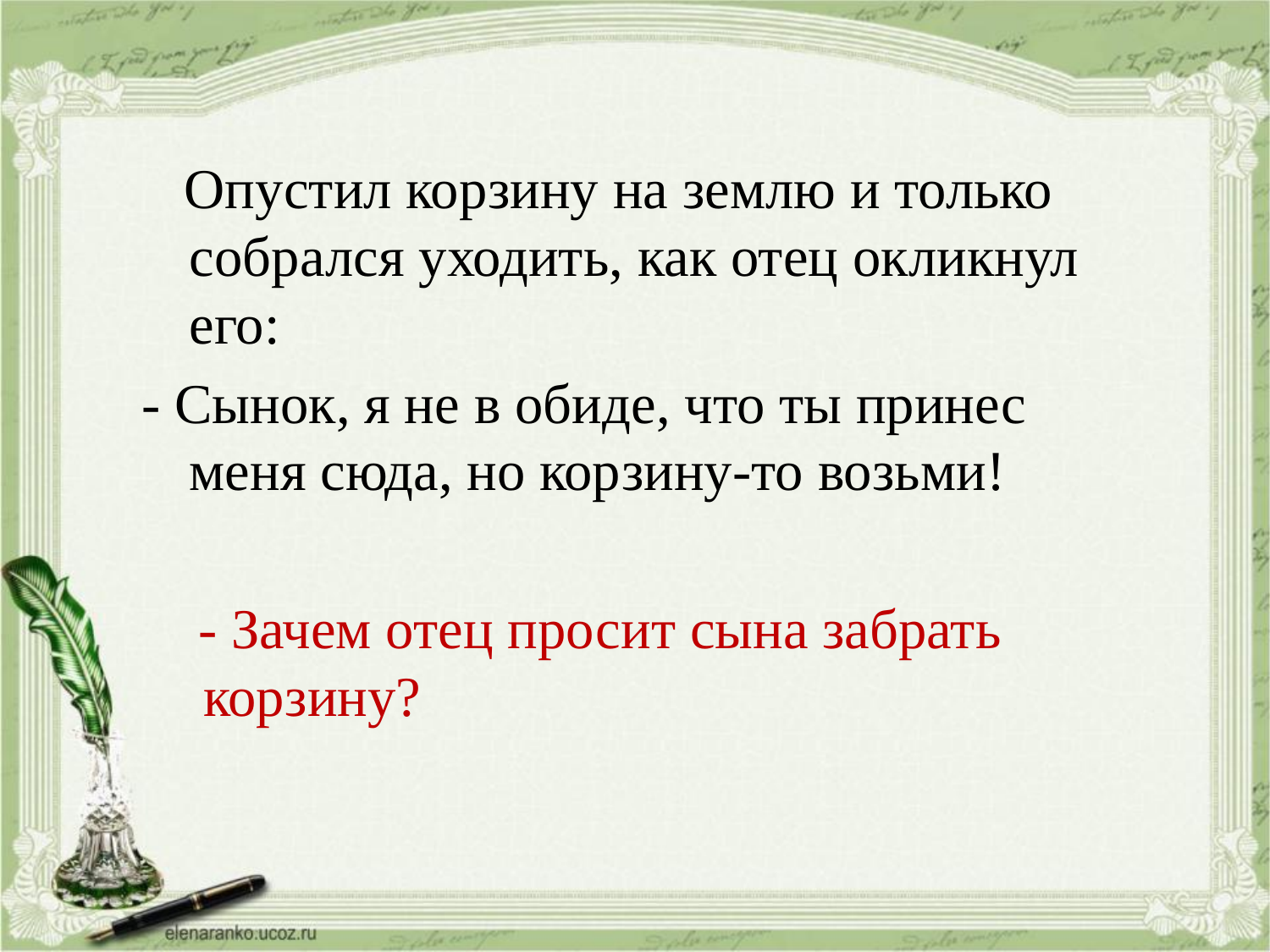

Опустил корзину на землю и только собрался уходить, как отец окликнул его:
- Сынок, я не в обиде, что ты принес меня сюда, но корзину-то возьми!

    - Зачем отец просит сына забрать            корзину?